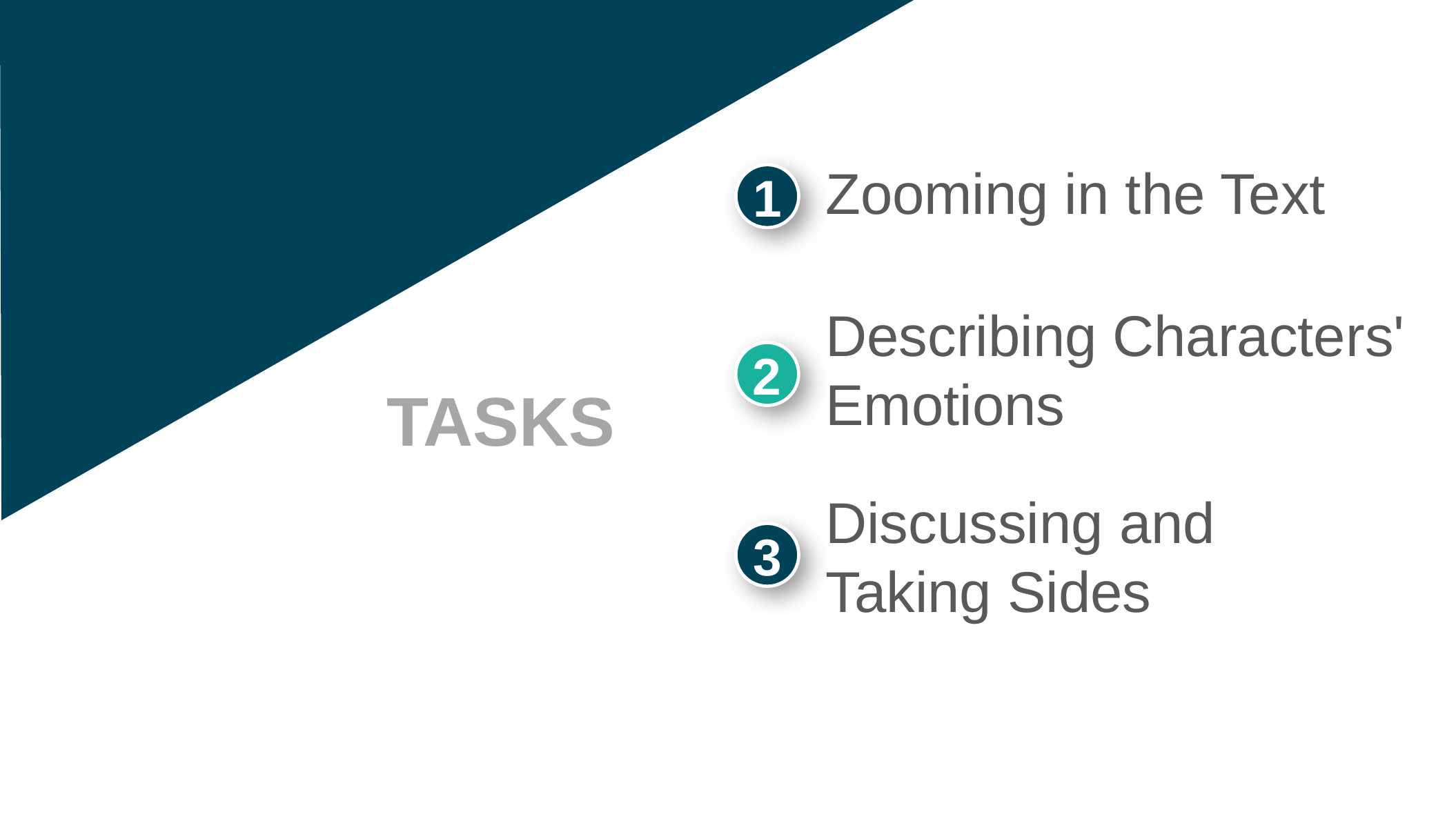

Zooming in the Text
1
Describing Characters' Emotions

2
TASKS
Discussing and Taking Sides
3